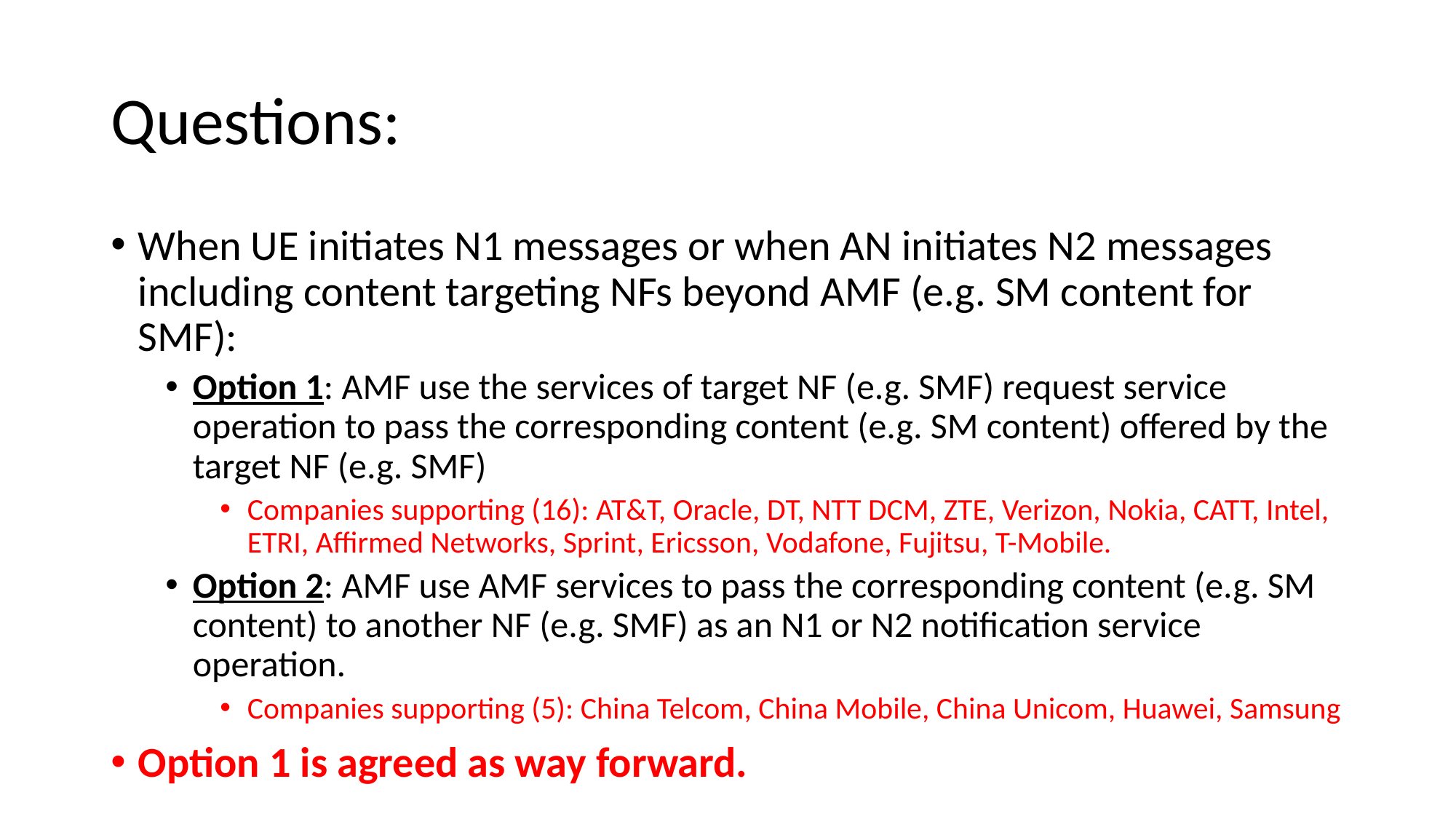

# Questions:
When UE initiates N1 messages or when AN initiates N2 messages including content targeting NFs beyond AMF (e.g. SM content for SMF):
Option 1: AMF use the services of target NF (e.g. SMF) request service operation to pass the corresponding content (e.g. SM content) offered by the target NF (e.g. SMF)
Companies supporting (16): AT&T, Oracle, DT, NTT DCM, ZTE, Verizon, Nokia, CATT, Intel, ETRI, Affirmed Networks, Sprint, Ericsson, Vodafone, Fujitsu, T-Mobile.
Option 2: AMF use AMF services to pass the corresponding content (e.g. SM content) to another NF (e.g. SMF) as an N1 or N2 notification service operation.
Companies supporting (5): China Telcom, China Mobile, China Unicom, Huawei, Samsung
Option 1 is agreed as way forward.